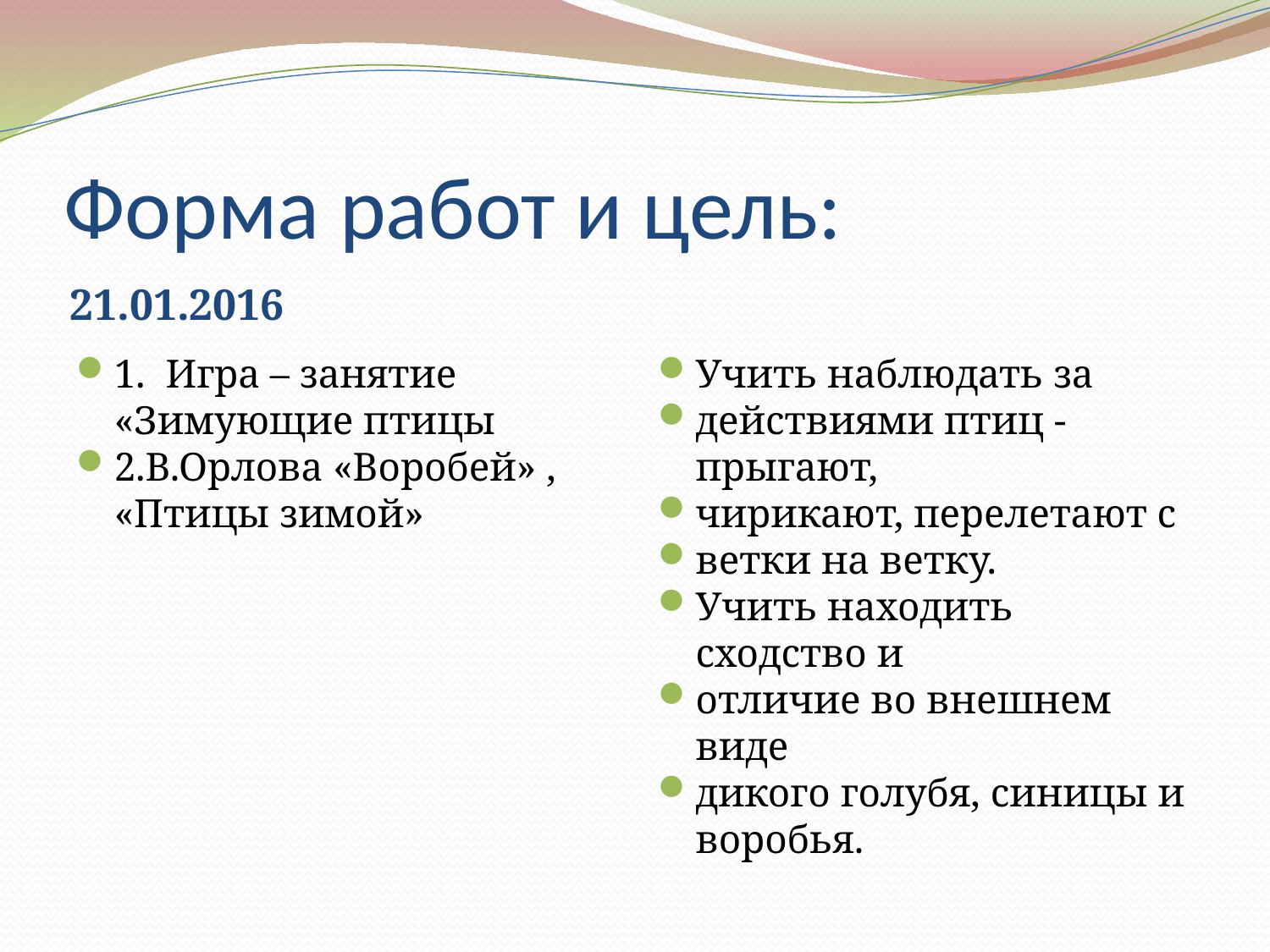

Форма работ и цель:
21.01.2016
1.  Игра – занятие «Зимующие птицы
2.В.Орлова «Воробей» , «Птицы зимой»

Учить наблюдать за
действиями птиц - прыгают,
чирикают, перелетают с
ветки на ветку.
Учить находить сходство и
отличие во внешнем виде
дикого голубя, синицы и воробья.